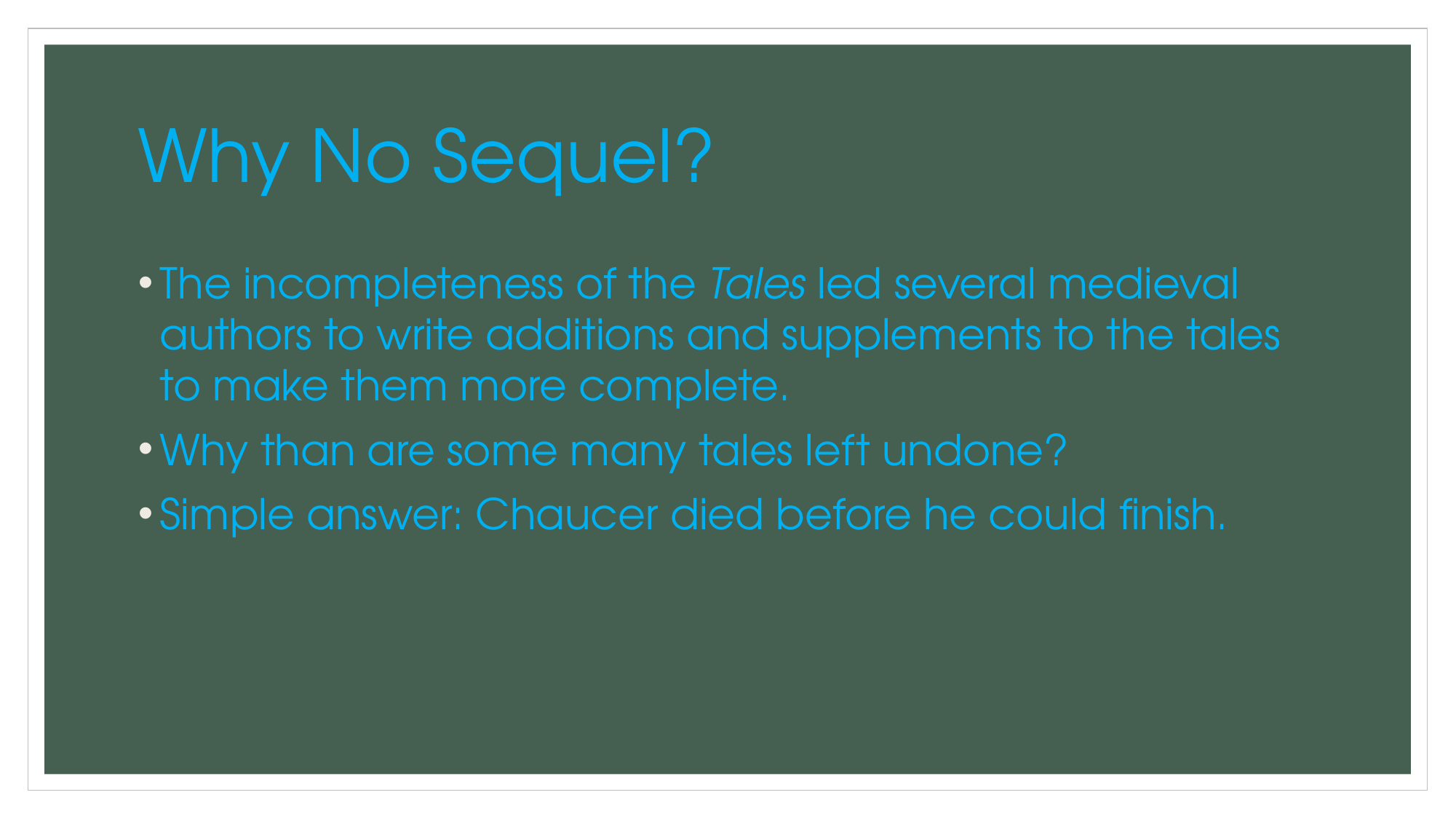

# Why No Sequel?
The incompleteness of the Tales led several medieval authors to write additions and supplements to the tales to make them more complete.
Why than are some many tales left undone?
Simple answer: Chaucer died before he could finish.